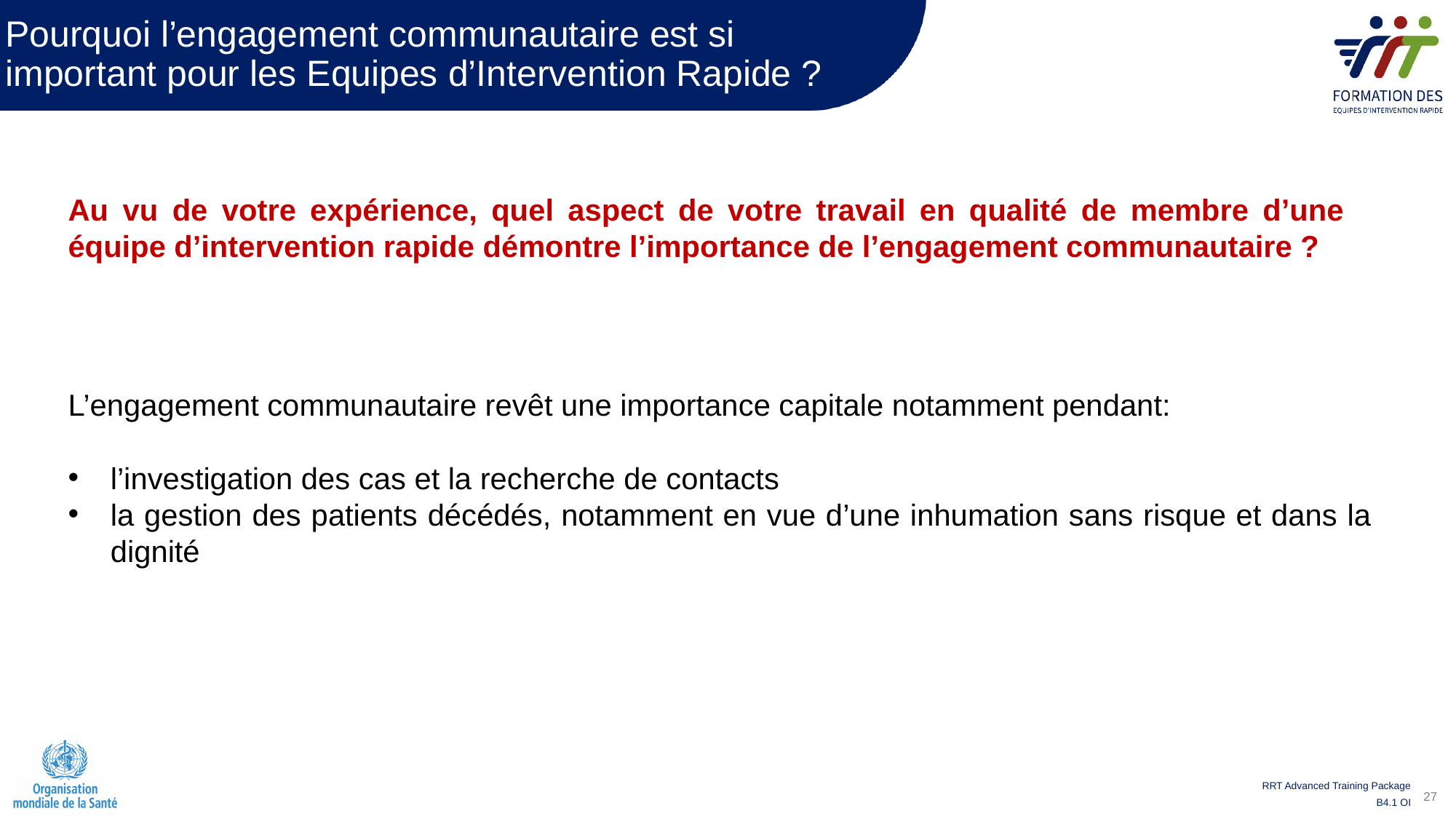

Pourquoi l’engagement communautaire est si important pour les Equipes d’Intervention Rapide ?

Au vu de votre expérience, quel aspect de votre travail en qualité de membre d’une équipe d’intervention rapide démontre l’importance de l’engagement communautaire ?

L’engagement communautaire revêt une importance capitale notamment pendant:

l’investigation des cas et la recherche de contacts
la gestion des patients décédés, notamment en vue d’une inhumation sans risque et dans la dignité